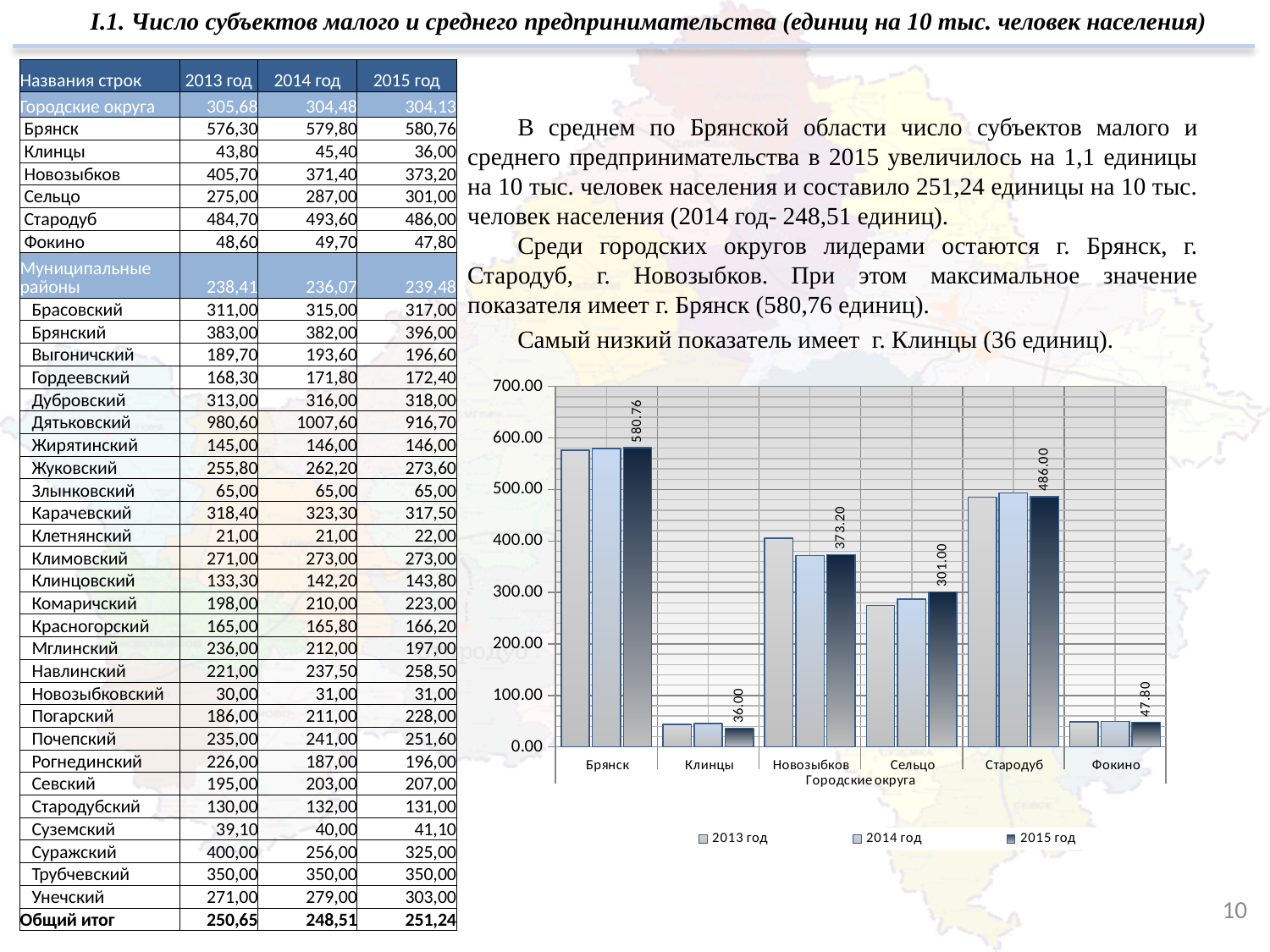

I.1. Число субъектов малого и среднего предпринимательства (единиц на 10 тыс. человек населения)
| Названия строк | 2013 год | 2014 год | 2015 год |
| --- | --- | --- | --- |
| Городские округа | 305,68 | 304,48 | 304,13 |
| Брянск | 576,30 | 579,80 | 580,76 |
| Клинцы | 43,80 | 45,40 | 36,00 |
| Новозыбков | 405,70 | 371,40 | 373,20 |
| Сельцо | 275,00 | 287,00 | 301,00 |
| Стародуб | 484,70 | 493,60 | 486,00 |
| Фокино | 48,60 | 49,70 | 47,80 |
| Муниципальные районы | 238,41 | 236,07 | 239,48 |
| Брасовский | 311,00 | 315,00 | 317,00 |
| Брянский | 383,00 | 382,00 | 396,00 |
| Выгоничский | 189,70 | 193,60 | 196,60 |
| Гордеевский | 168,30 | 171,80 | 172,40 |
| Дубровский | 313,00 | 316,00 | 318,00 |
| Дятьковский | 980,60 | 1007,60 | 916,70 |
| Жирятинский | 145,00 | 146,00 | 146,00 |
| Жуковский | 255,80 | 262,20 | 273,60 |
| Злынковский | 65,00 | 65,00 | 65,00 |
| Карачевский | 318,40 | 323,30 | 317,50 |
| Клетнянский | 21,00 | 21,00 | 22,00 |
| Климовский | 271,00 | 273,00 | 273,00 |
| Клинцовский | 133,30 | 142,20 | 143,80 |
| Комаричский | 198,00 | 210,00 | 223,00 |
| Красногорский | 165,00 | 165,80 | 166,20 |
| Мглинский | 236,00 | 212,00 | 197,00 |
| Навлинский | 221,00 | 237,50 | 258,50 |
| Новозыбковский | 30,00 | 31,00 | 31,00 |
| Погарский | 186,00 | 211,00 | 228,00 |
| Почепский | 235,00 | 241,00 | 251,60 |
| Рогнединский | 226,00 | 187,00 | 196,00 |
| Севский | 195,00 | 203,00 | 207,00 |
| Стародубский | 130,00 | 132,00 | 131,00 |
| Суземский | 39,10 | 40,00 | 41,10 |
| Суражский | 400,00 | 256,00 | 325,00 |
| Трубчевский | 350,00 | 350,00 | 350,00 |
| Унечский | 271,00 | 279,00 | 303,00 |
| Общий итог | 250,65 | 248,51 | 251,24 |
В среднем по Брянской области число субъектов малого и среднего предпринимательства в 2015 увеличилось на 1,1 единицы на 10 тыс. человек населения и составило 251,24 единицы на 10 тыс. человек населения (2014 год- 248,51 единиц).
Среди городских округов лидерами остаются г. Брянск, г. Стародуб, г. Новозыбков. При этом максимальное значение показателя имеет г. Брянск (580,76 единиц).
Самый низкий показатель имеет  г. Клинцы (36 единиц).

### Chart

| Category | 2013 год | 2014 год | 2015 год |
|---|---|---|---|
|  Брянск | 576.3 | 579.8 | 580.76 |
|  Клинцы | 43.8 | 45.4 | 36.0 |
|  Новозыбков | 405.7 | 371.4 | 373.2 |
|  Сельцо | 275.0 | 287.0 | 301.0 |
|  Стародуб | 484.7 | 493.6 | 486.0 |
|  Фокино | 48.6 | 49.7 | 47.8 |
10